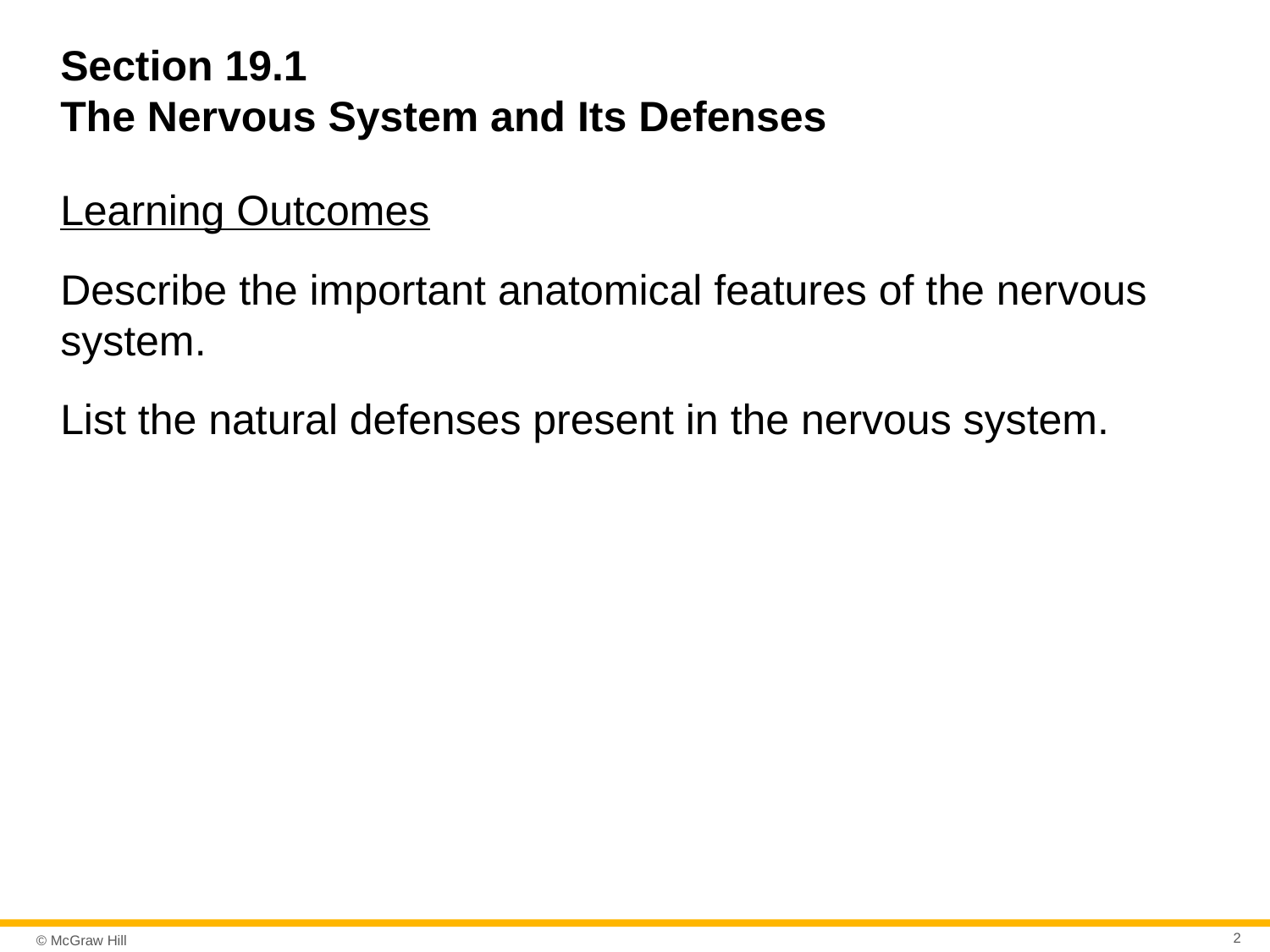

# Section 19.1 The Nervous System and Its Defenses
Learning Outcomes
Describe the important anatomical features of the nervous system.
List the natural defenses present in the nervous system.